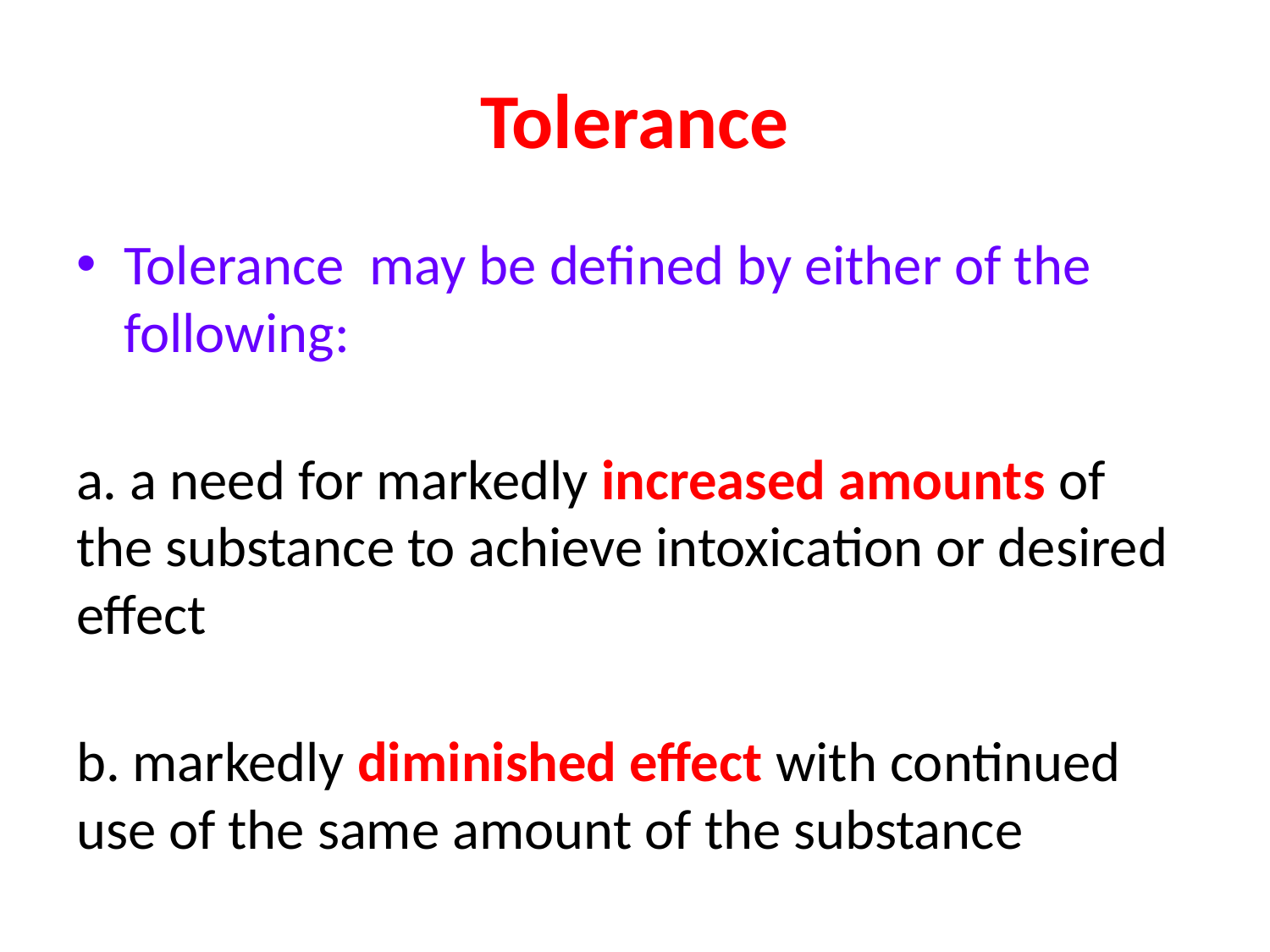

# Tolerance
Tolerance  may be defined by either of the following:
a. a need for markedly increased amounts of the substance to achieve intoxication or desired effect
b. markedly diminished effect with continued use of the same amount of the substance